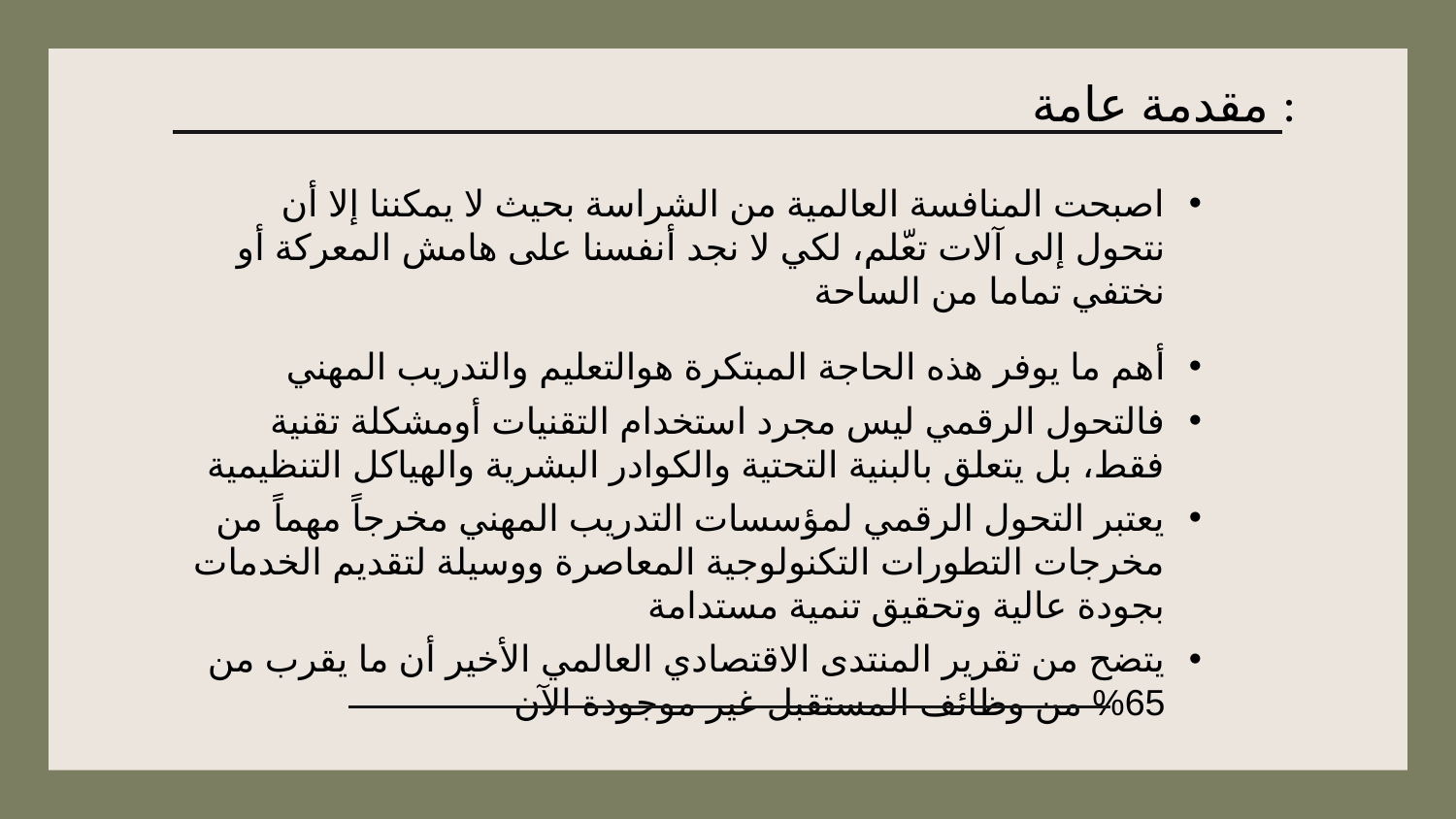

# مقدمة عامة :
اصبحت المنافسة العالمية من الشراسة بحيث لا يمكننا إلا أن نتحول إلى آلات تعّلم، لكي لا نجد أنفسنا على هامش المعركة أو نختفي تماما من الساحة
أهم ما يوفر هذه الحاجة المبتكرة هوالتعليم والتدريب المهني
فالتحول الرقمي ليس مجرد استخدام التقنيات أومشكلة تقنية فقط، بل يتعلق بالبنية التحتية والكوادر البشرية والهياكل التنظيمية
يعتبر التحول الرقمي لمؤسسات التدريب المهني مخرجاً مهماً من مخرجات التطورات التكنولوجية المعاصرة ووسيلة لتقديم الخدمات بجودة عالية وتحقيق تنمية مستدامة
يتضح من تقرير المنتدى الاقتصادي العالمي الأخير أن ما يقرب من 65% من وظائف المستقبل غير موجودة الآن